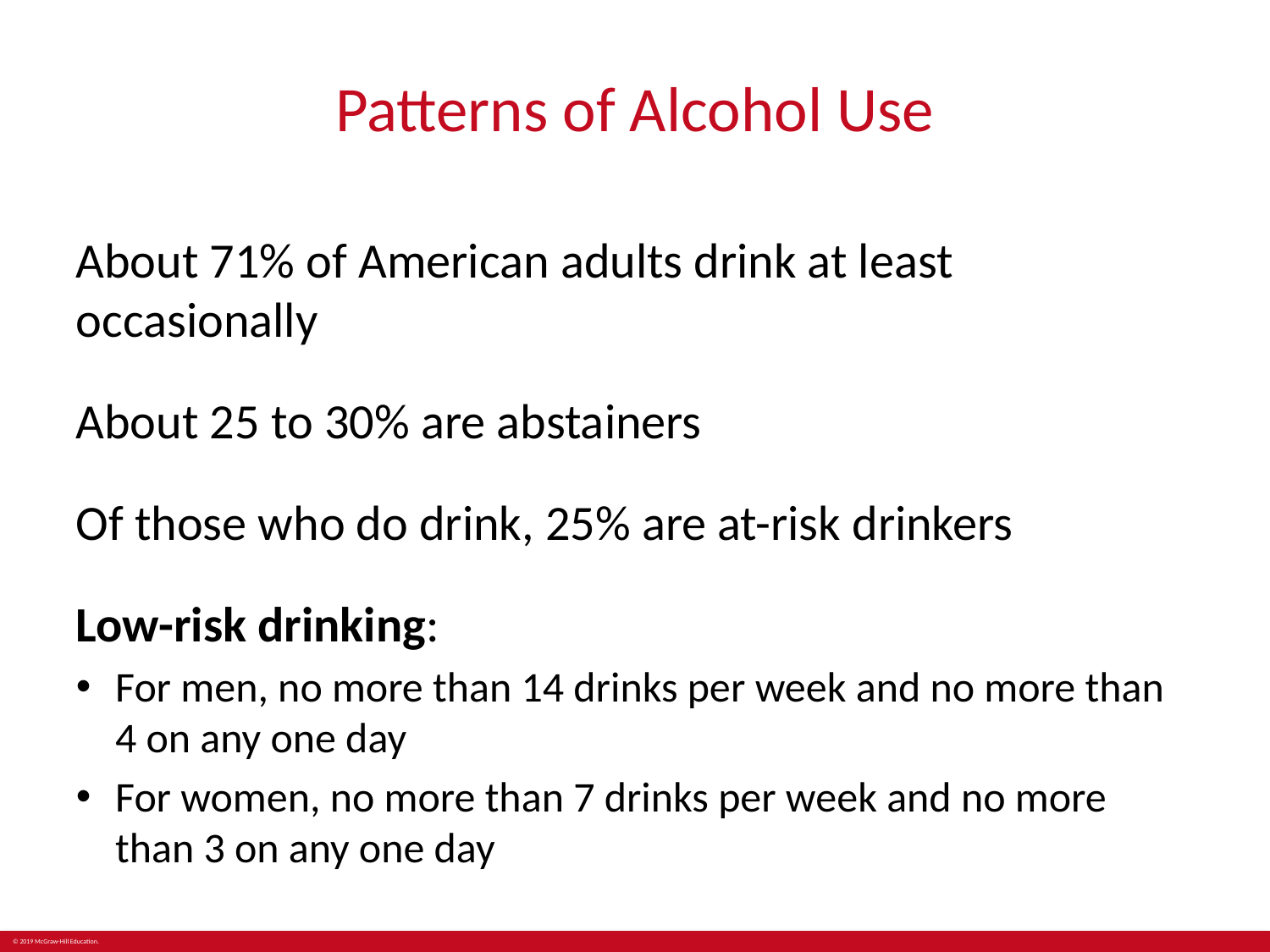

# Patterns of Alcohol Use
About 71% of American adults drink at least occasionally
About 25 to 30% are abstainers
Of those who do drink, 25% are at-risk drinkers
Low-risk drinking:
For men, no more than 14 drinks per week and no more than 4 on any one day
For women, no more than 7 drinks per week and no more than 3 on any one day